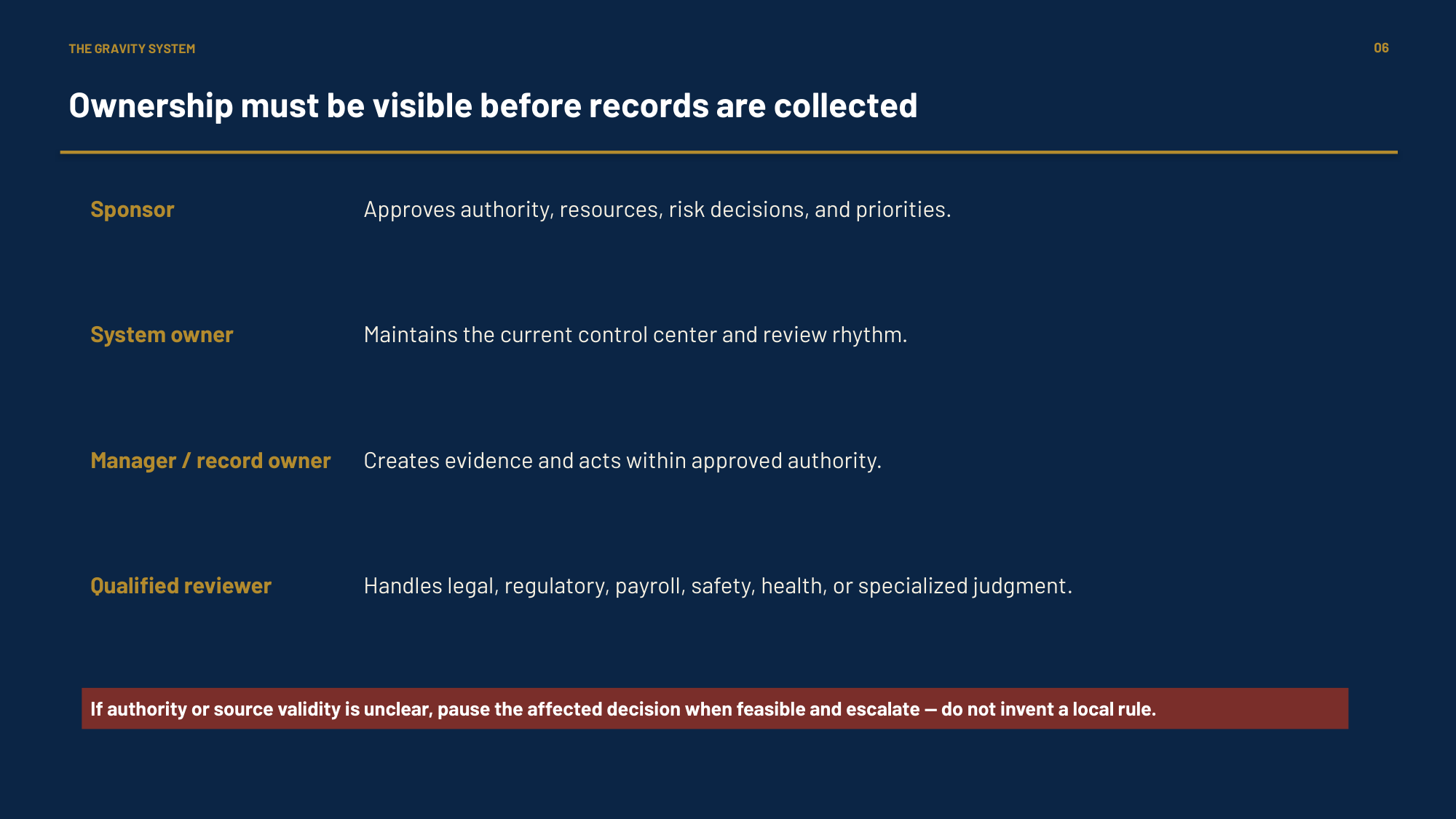

06
THE GRAVITY SYSTEM
Ownership must be visible before records are collected

Sponsor
Approves authority, resources, risk decisions, and priorities.
System owner
Maintains the current control center and review rhythm.
Manager / record owner
Creates evidence and acts within approved authority.
Qualified reviewer
Handles legal, regulatory, payroll, safety, health, or specialized judgment.
If authority or source validity is unclear, pause the affected decision when feasible and escalate — do not invent a local rule.